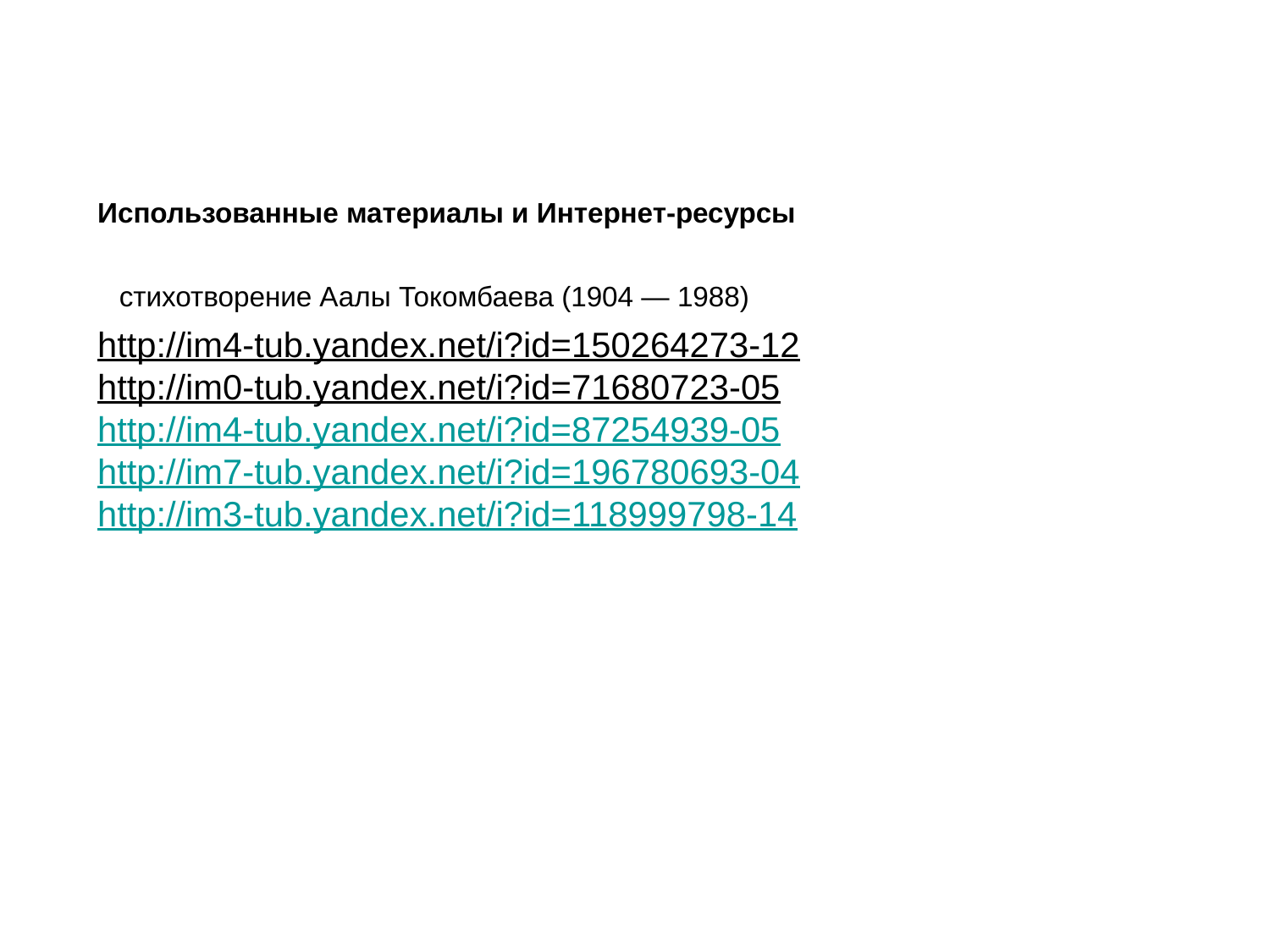

# Использованные материалы и Интернет-ресурсы стихотворение Аалы Токомбаева (1904 — 1988) http://im4-tub.yandex.net/i?id=150264273-12 http://im0-tub.yandex.net/i?id=71680723-05 http://im4-tub.yandex.net/i?id=87254939-05 http://im7-tub.yandex.net/i?id=196780693-04 http://im3-tub.yandex.net/i?id=118999798-14